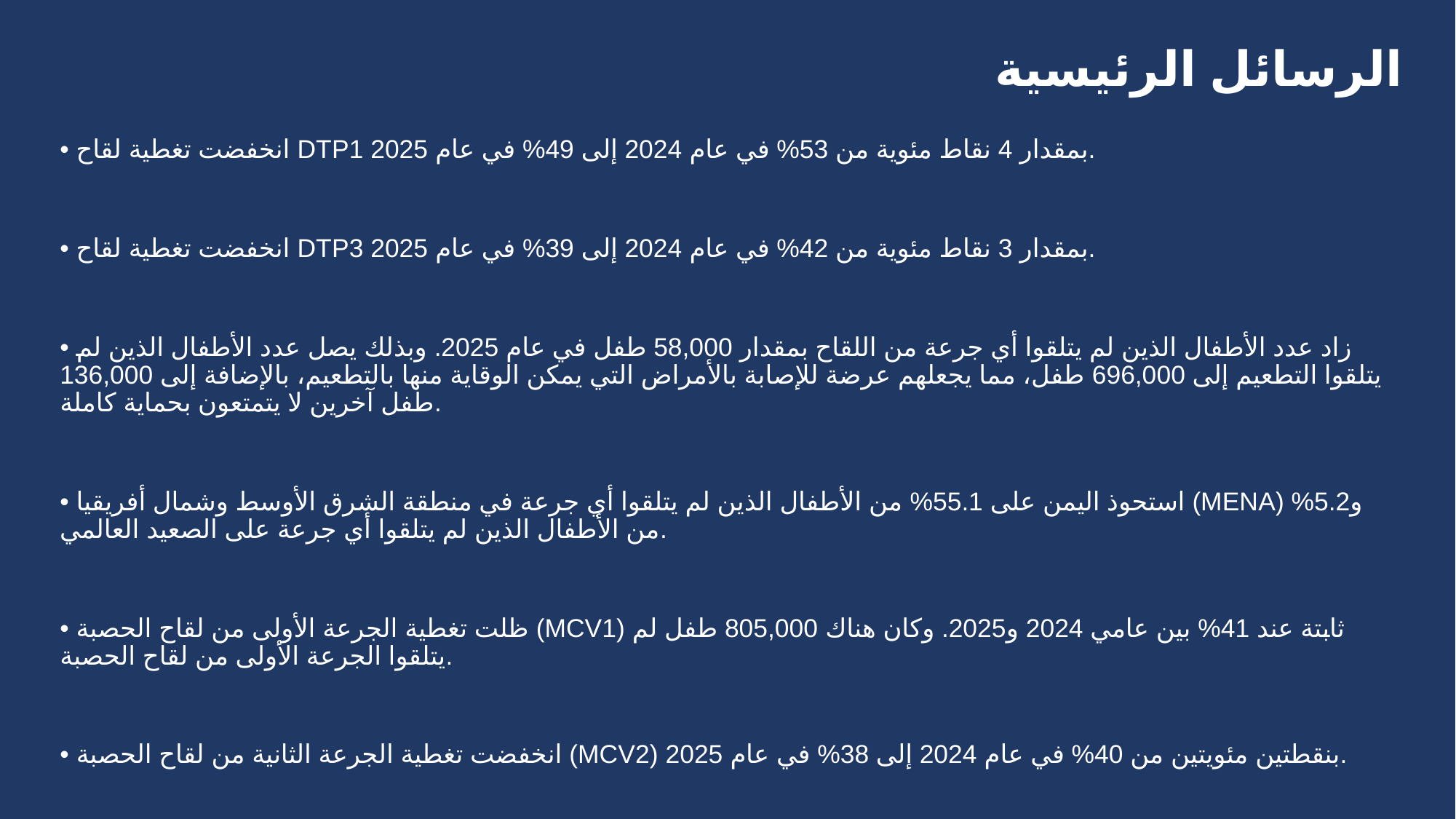

# الرسائل الرئيسية
• انخفضت تغطية لقاح DTP1 بمقدار 4 نقاط مئوية من 53% في عام 2024 إلى 49% في عام 2025.

• انخفضت تغطية لقاح DTP3 بمقدار 3 نقاط مئوية من 42% في عام 2024 إلى 39% في عام 2025.

• زاد عدد الأطفال الذين لم يتلقوا أي جرعة من اللقاح بمقدار 58,000 طفل في عام 2025. وبذلك يصل عدد الأطفال الذين لم يتلقوا التطعيم إلى 696,000 طفل، مما يجعلهم عرضة للإصابة بالأمراض التي يمكن الوقاية منها بالتطعيم، بالإضافة إلى 136,000 طفل آخرين لا يتمتعون بحماية كاملة.

• استحوذ اليمن على 55.1% من الأطفال الذين لم يتلقوا أي جرعة في منطقة الشرق الأوسط وشمال أفريقيا (MENA) و5.2% من الأطفال الذين لم يتلقوا أي جرعة على الصعيد العالمي.

• ظلت تغطية الجرعة الأولى من لقاح الحصبة (MCV1) ثابتة عند 41% بين عامي 2024 و2025. وكان هناك 805,000 طفل لم يتلقوا الجرعة الأولى من لقاح الحصبة.

• انخفضت تغطية الجرعة الثانية من لقاح الحصبة (MCV2) بنقطتين مئويتين من 40% في عام 2024 إلى 38% في عام 2025.

• لم يتم إدخال لقاح فيروس الورم الحليمي البشري (HPV).